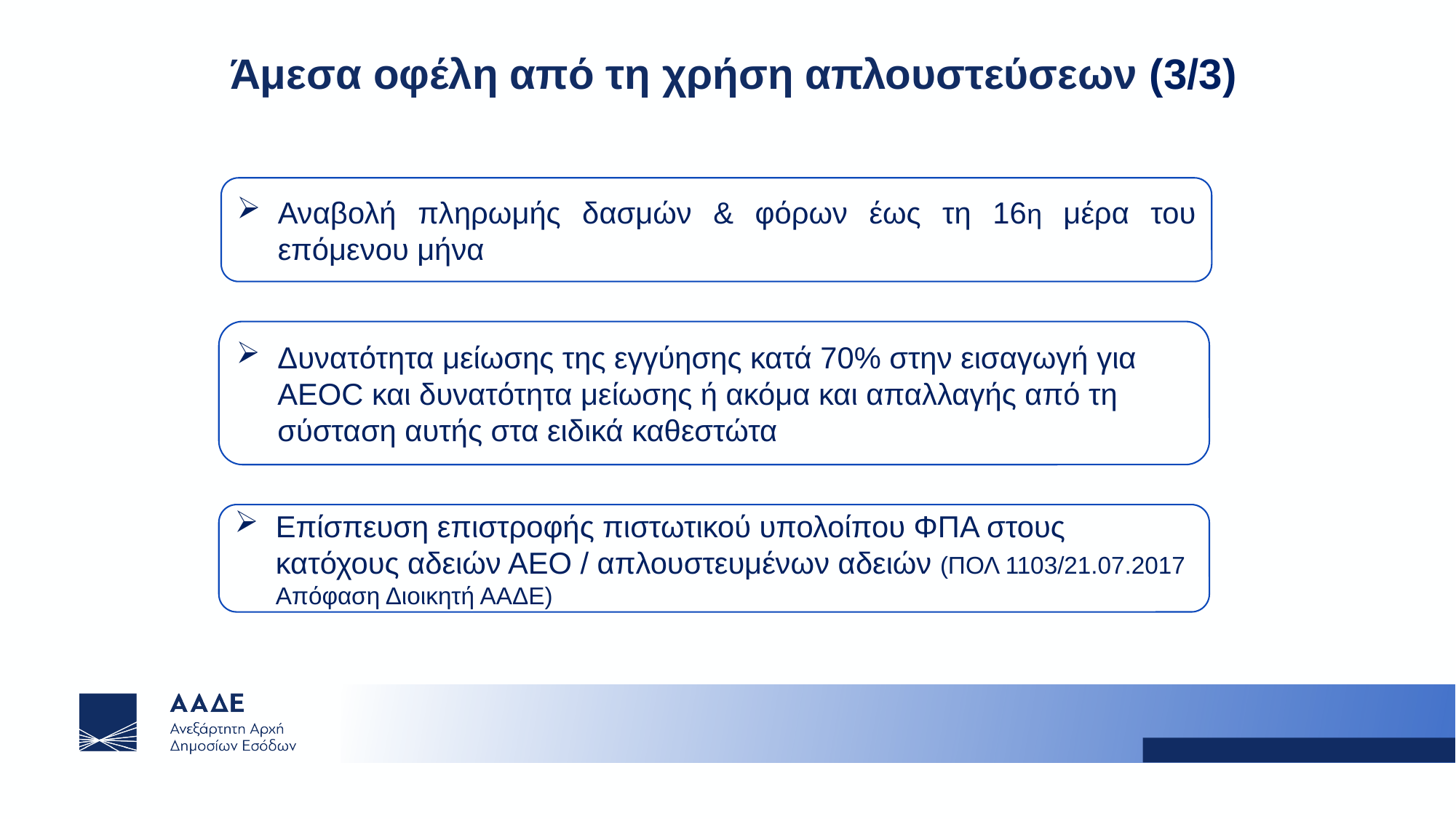

# Άμεσα οφέλη από τη χρήση απλουστεύσεων (3/3)
Αναβολή πληρωμής δασμών & φόρων έως τη 16η μέρα του επόμενου μήνα

Δυνατότητα μείωσης της εγγύησης κατά 70% στην εισαγωγή για ΑΕΟC και δυνατότητα μείωσης ή ακόμα και απαλλαγής από τη σύσταση αυτής στα ειδικά καθεστώτα
Επίσπευση επιστροφής πιστωτικού υπολοίπου ΦΠΑ στους κατόχους αδειών ΑΕΟ / απλουστευμένων αδειών (ΠΟΛ 1103/21.07.2017 Απόφαση Διοικητή ΑΑΔΕ)